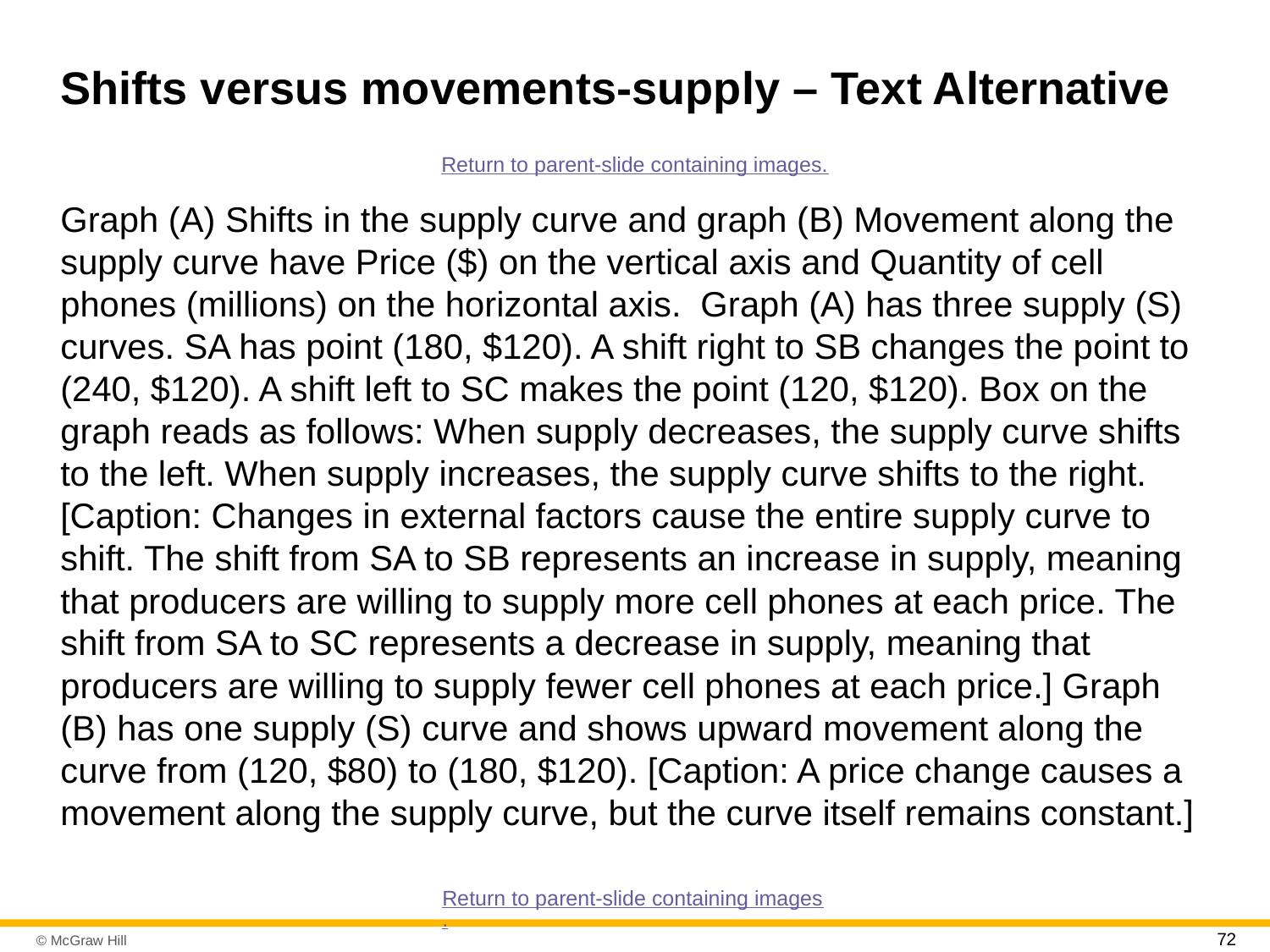

# Shifts versus movements-supply – Text Alternative
Return to parent-slide containing images.
Graph (A) Shifts in the supply curve and graph (B) Movement along the supply curve have Price ($) on the vertical axis and Quantity of cell phones (millions) on the horizontal axis.  Graph (A) has three supply (S) curves. SA has point (180, $120). A shift right to SB changes the point to (240, $120). A shift left to SC makes the point (120, $120). Box on the graph reads as follows: When supply decreases, the supply curve shifts to the left. When supply increases, the supply curve shifts to the right. [Caption: Changes in external factors cause the entire supply curve to shift. The shift from SA to SB represents an increase in supply, meaning that producers are willing to supply more cell phones at each price. The shift from SA to SC represents a decrease in supply, meaning that producers are willing to supply fewer cell phones at each price.] Graph (B) has one supply (S) curve and shows upward movement along the curve from (120, $80) to (180, $120). [Caption: A price change causes a movement along the supply curve, but the curve itself remains constant.]
Return to parent-slide containing images.